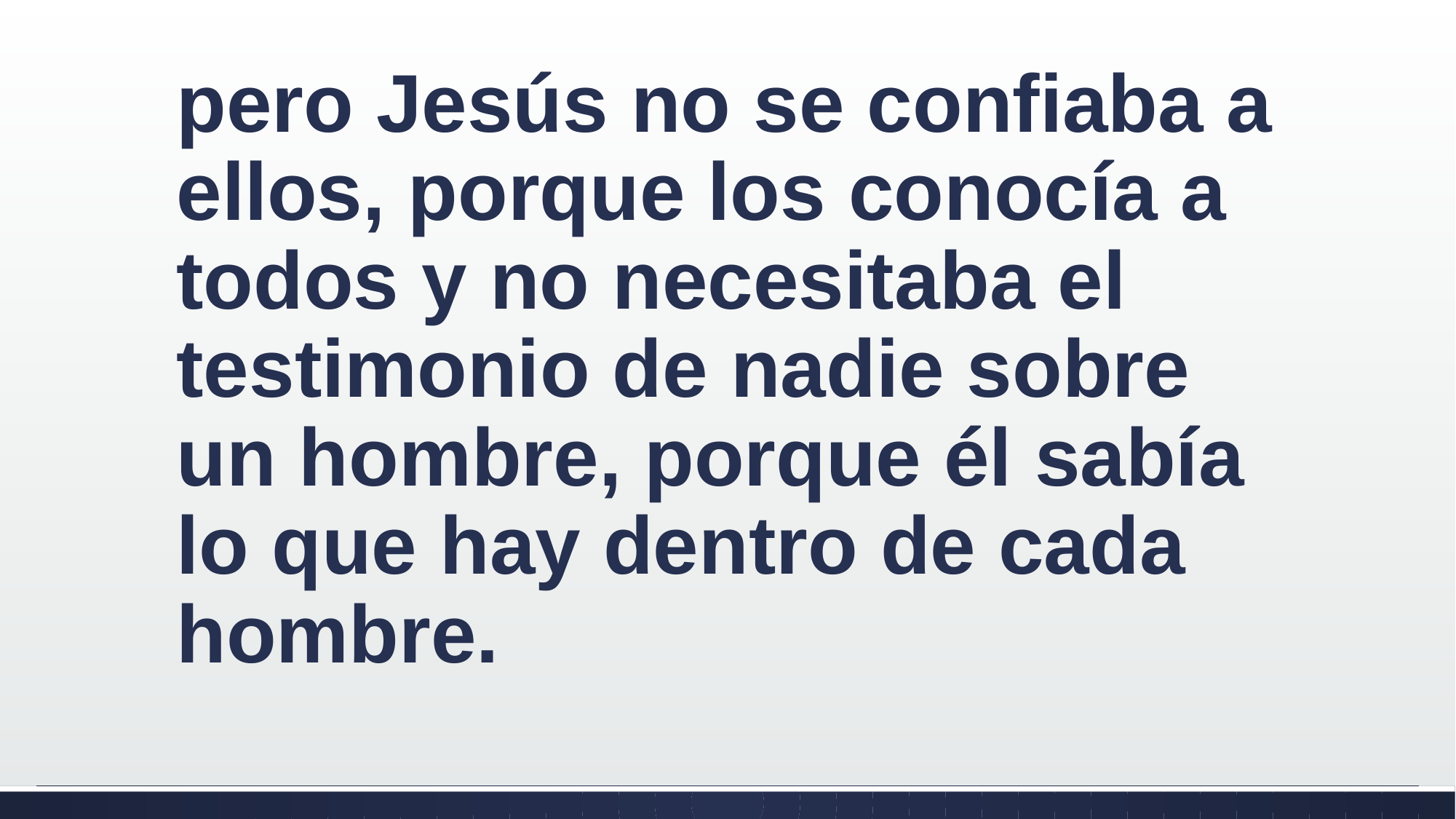

#
pero Jesús no se confiaba a ellos, porque los conocía a todos y no necesitaba el testimonio de nadie sobre un hombre, porque él sabía lo que hay dentro de cada hombre.